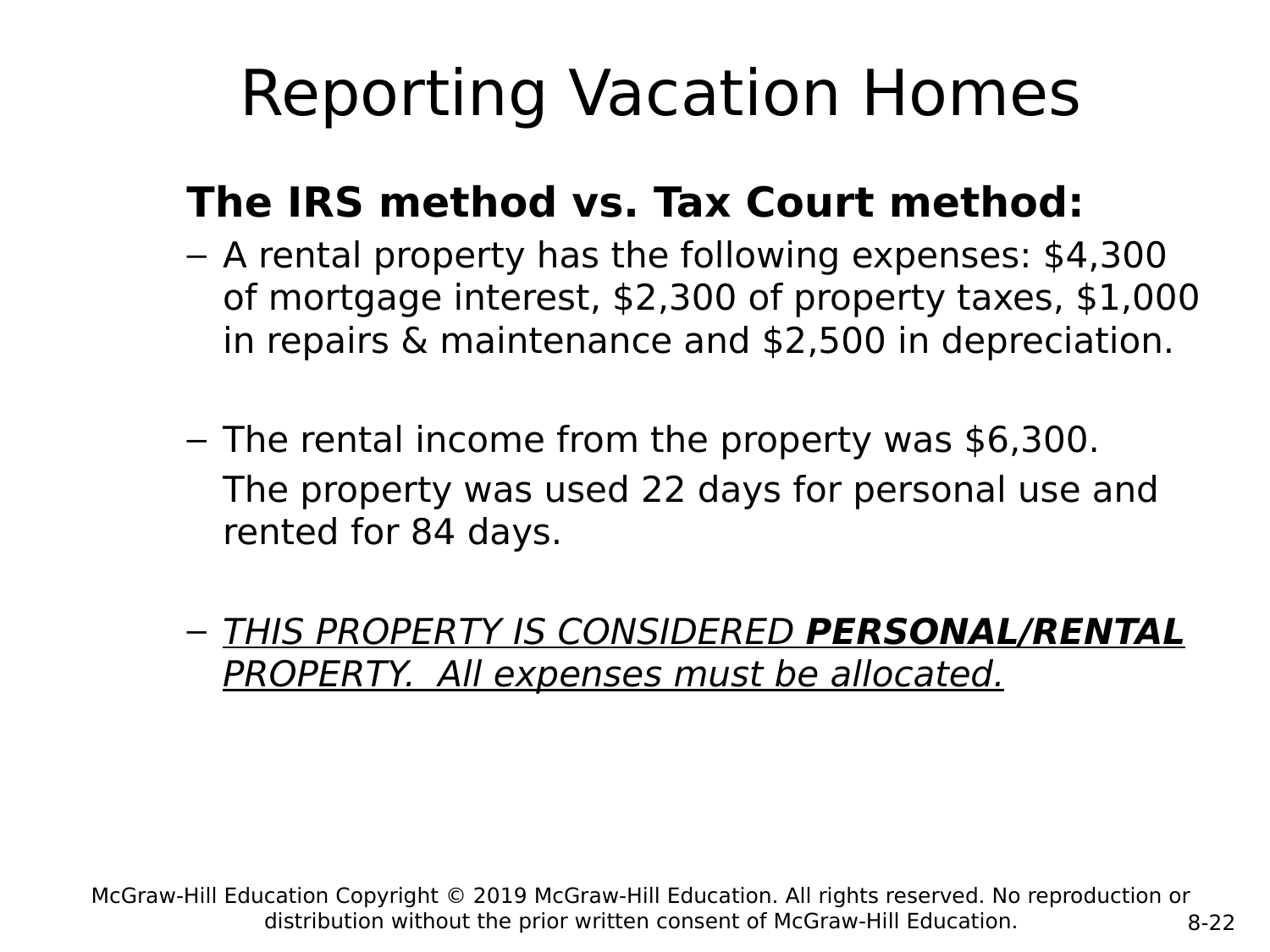

# Reporting Vacation Homes
    The IRS method vs. Tax Court method:
A rental property has the following expenses: $4,300 of mortgage interest, $2,300 of property taxes, $1,000 in repairs & maintenance and $2,500 in depreciation.

The rental income from the property was $6,300.
	The property was used 22 days for personal use and rented for 84 days.

THIS PROPERTY IS CONSIDERED PERSONAL/RENTAL PROPERTY.  All expenses must be allocated.

McGraw-Hill Education Copyright © 2019 McGraw-Hill Education. All rights reserved. No reproduction or distribution without the prior written consent of McGraw-Hill Education.
8-22